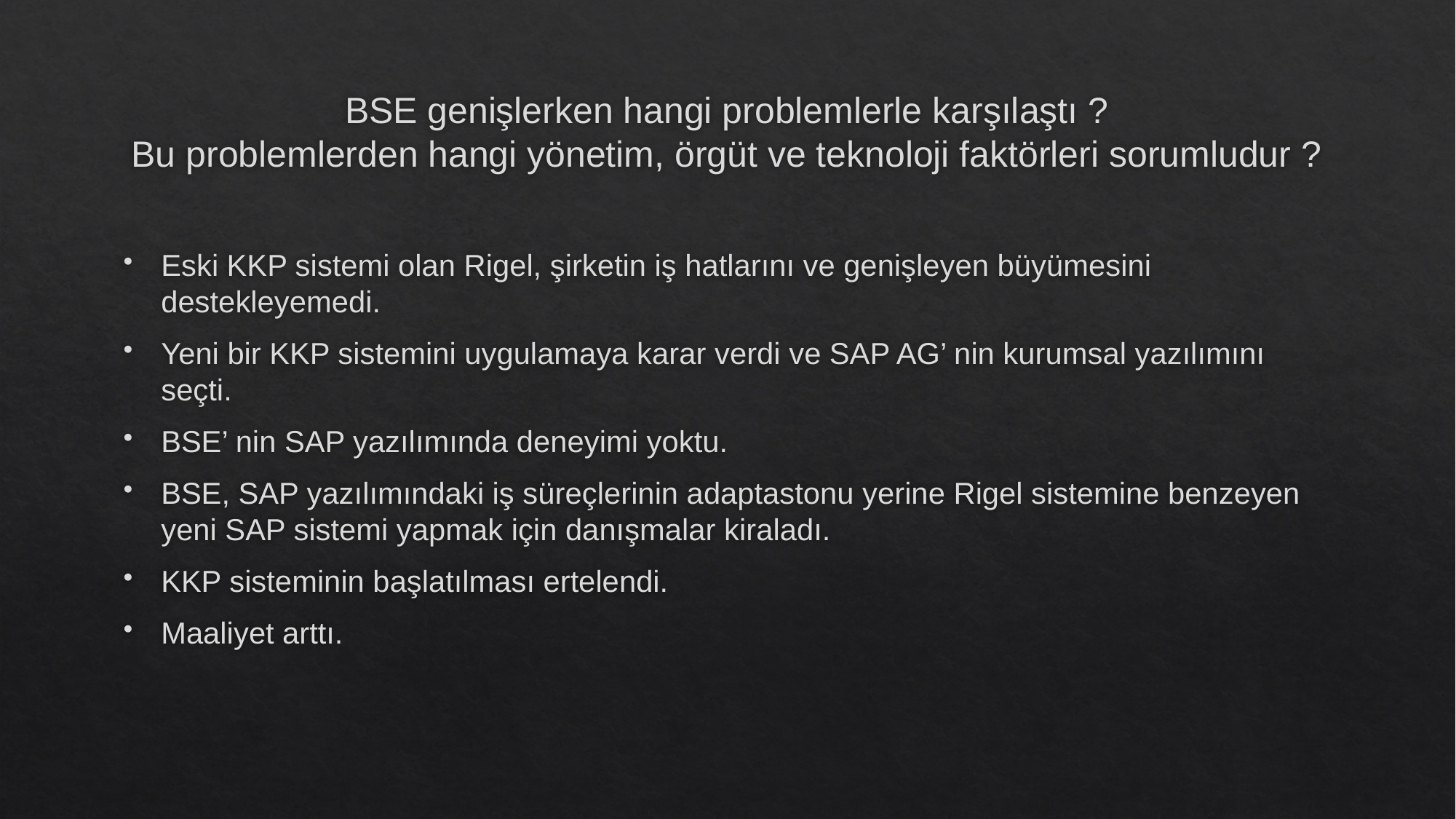

# BSE genişlerken hangi problemlerle karşılaştı ? Bu problemlerden hangi yönetim, örgüt ve teknoloji faktörleri sorumludur ?
Eski KKP sistemi olan Rigel, şirketin iş hatlarını ve genişleyen büyümesini destekleyemedi.
Yeni bir KKP sistemini uygulamaya karar verdi ve SAP AG’ nin kurumsal yazılımını seçti.
BSE’ nin SAP yazılımında deneyimi yoktu.
BSE, SAP yazılımındaki iş süreçlerinin adaptastonu yerine Rigel sistemine benzeyen yeni SAP sistemi yapmak için danışmalar kiraladı.
KKP sisteminin başlatılması ertelendi.
Maaliyet arttı.